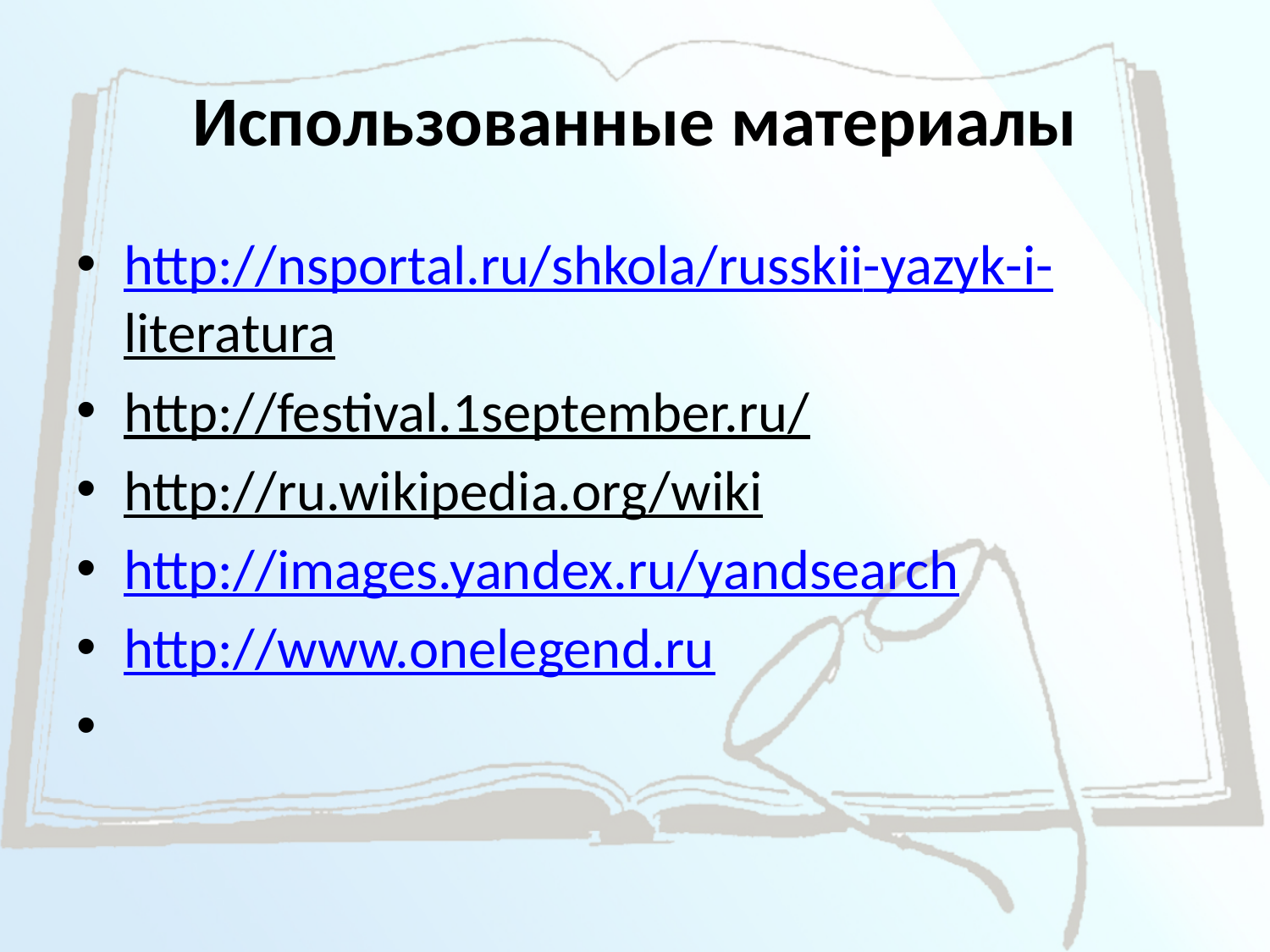

# Использованные материалы
http://nsportal.ru/shkola/russkii-yazyk-i-literatura
http://festival.1september.ru/
http://ru.wikipedia.org/wiki
http://images.yandex.ru/yandsearch
http://www.onelegend.ru